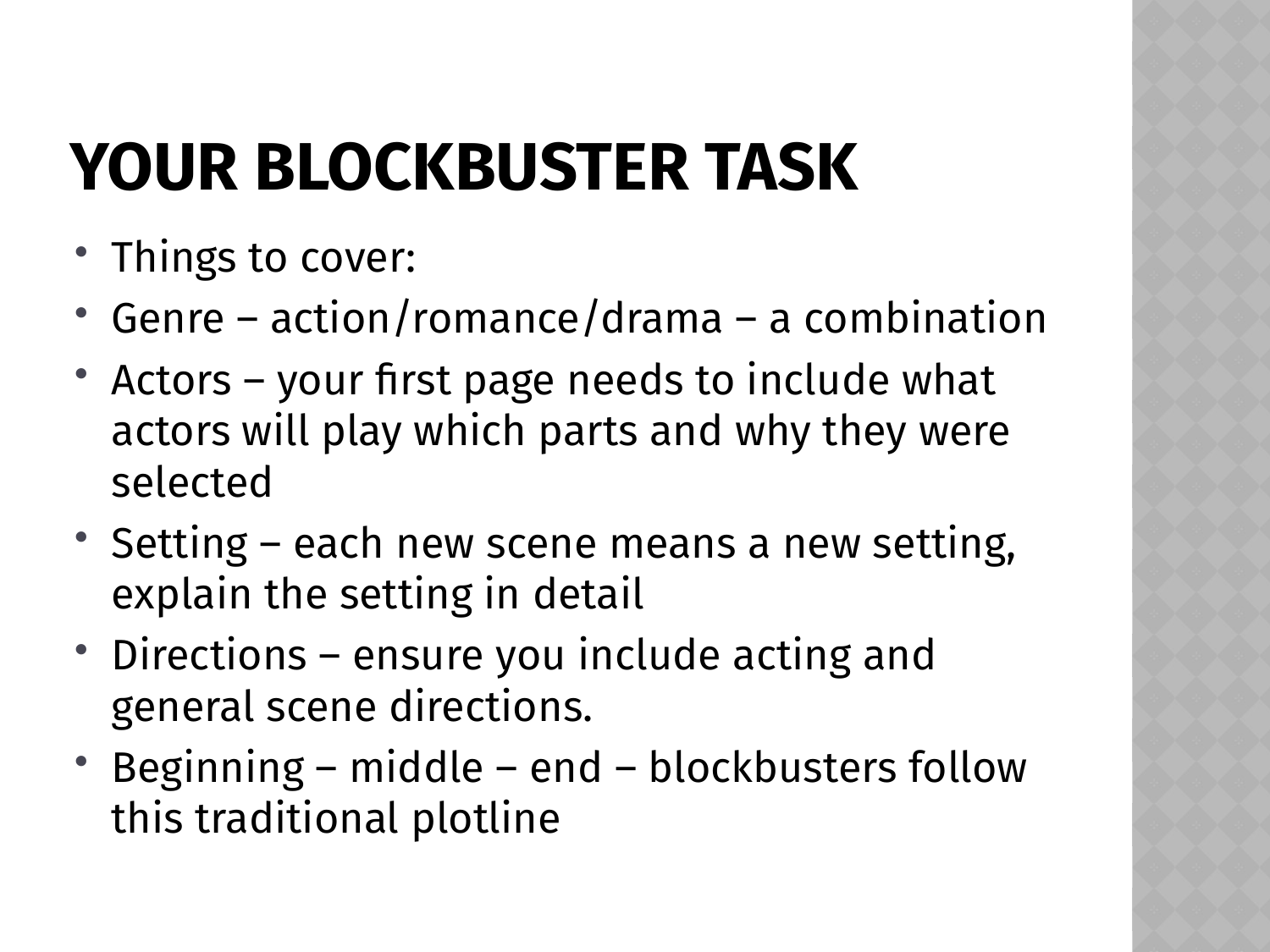

# Your blockbuster task
Things to cover:
Genre – action/romance/drama – a combination
Actors – your first page needs to include what actors will play which parts and why they were selected
Setting – each new scene means a new setting, explain the setting in detail
Directions – ensure you include acting and general scene directions.
Beginning – middle – end – blockbusters follow this traditional plotline